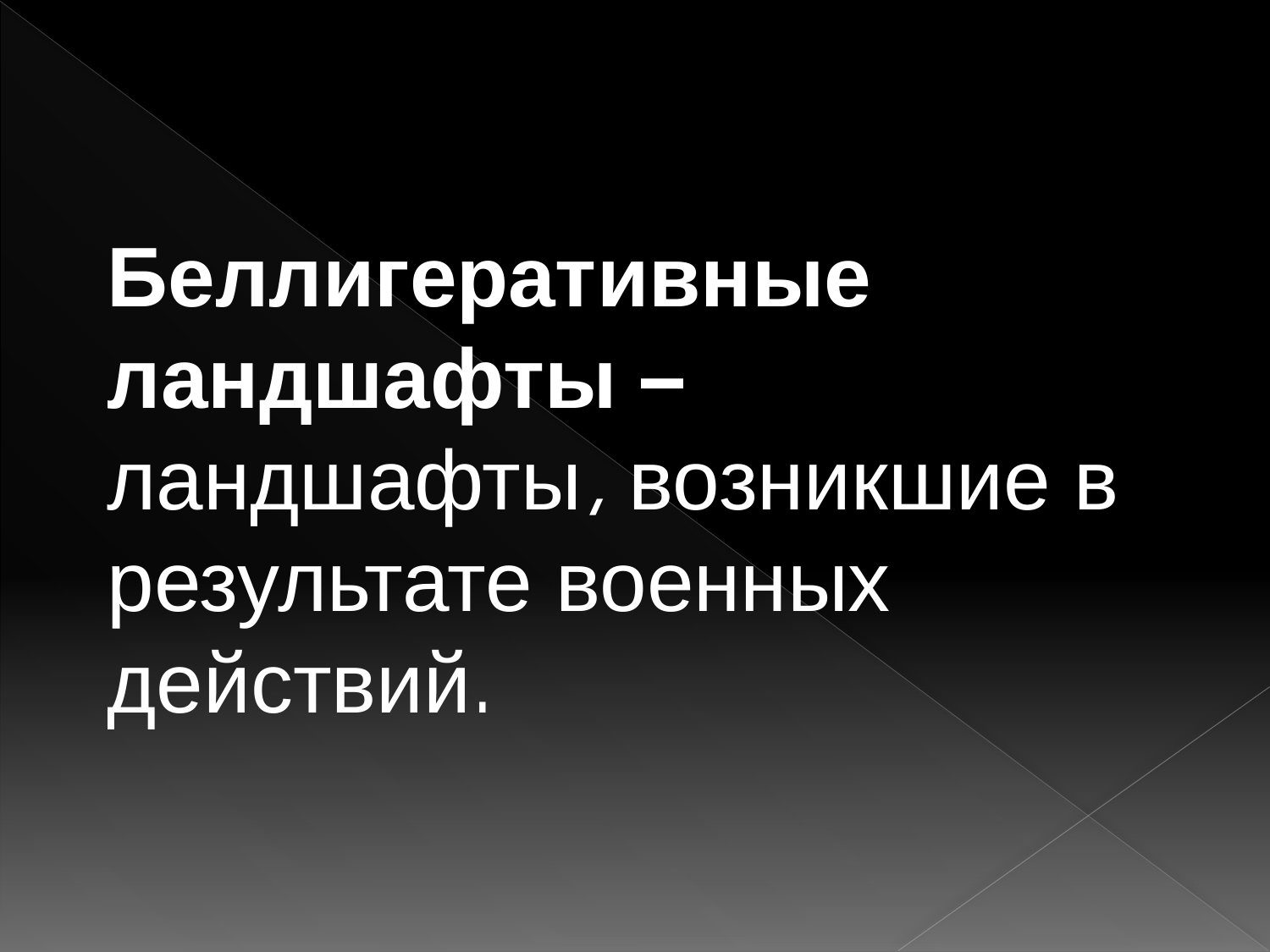

Беллигеративные ландшафты –
ландшафты, возникшие в результате военных действий.